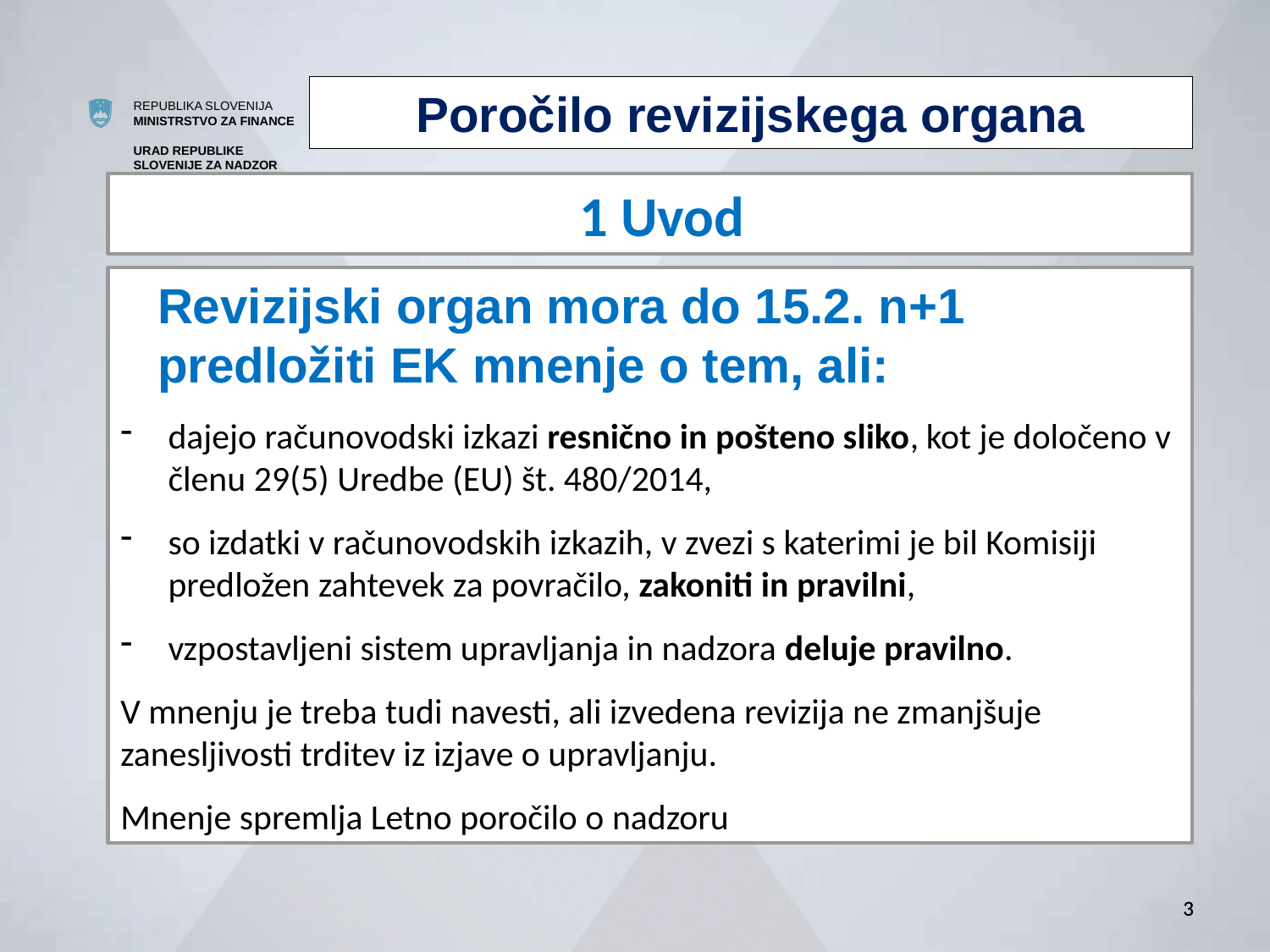

Poročilo revizijskega organa
1 Uvod
Revizijski organ mora do 15.2. n+1 predložiti EK mnenje o tem, ali:
dajejo računovodski izkazi resnično in pošteno sliko, kot je določeno v členu 29(5) Uredbe (EU) št. 480/2014,
so izdatki v računovodskih izkazih, v zvezi s katerimi je bil Komisiji predložen zahtevek za povračilo, zakoniti in pravilni,
vzpostavljeni sistem upravljanja in nadzora deluje pravilno.
V mnenju je treba tudi navesti, ali izvedena revizija ne zmanjšuje zanesljivosti trditev iz izjave o upravljanju.
Mnenje spremlja Letno poročilo o nadzoru
3
3